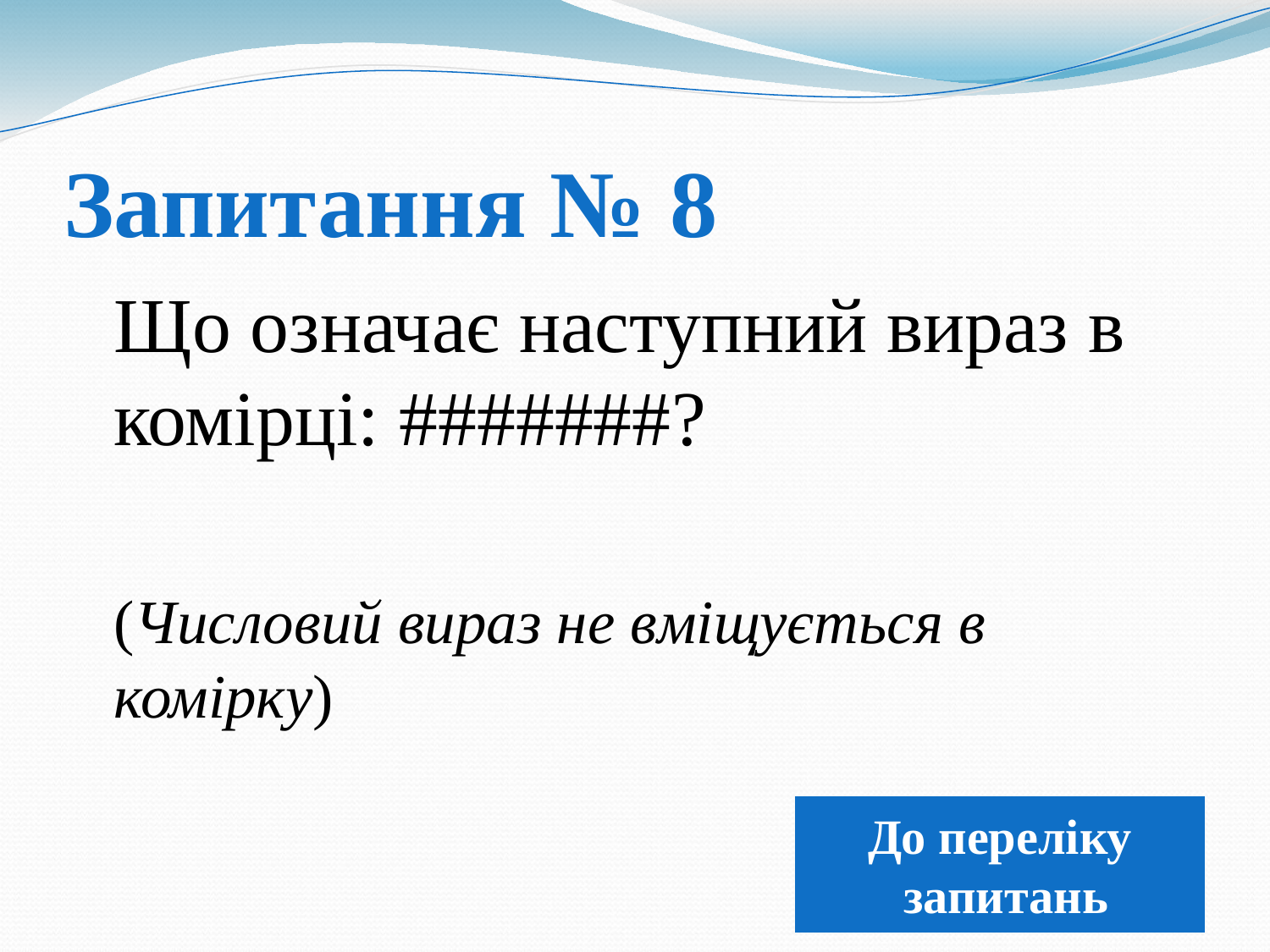

# Запитання № 8
	Що означає наступний вираз в комірці: #######?

	(Числовий вираз не вміщується в комірку)
До переліку
 запитань